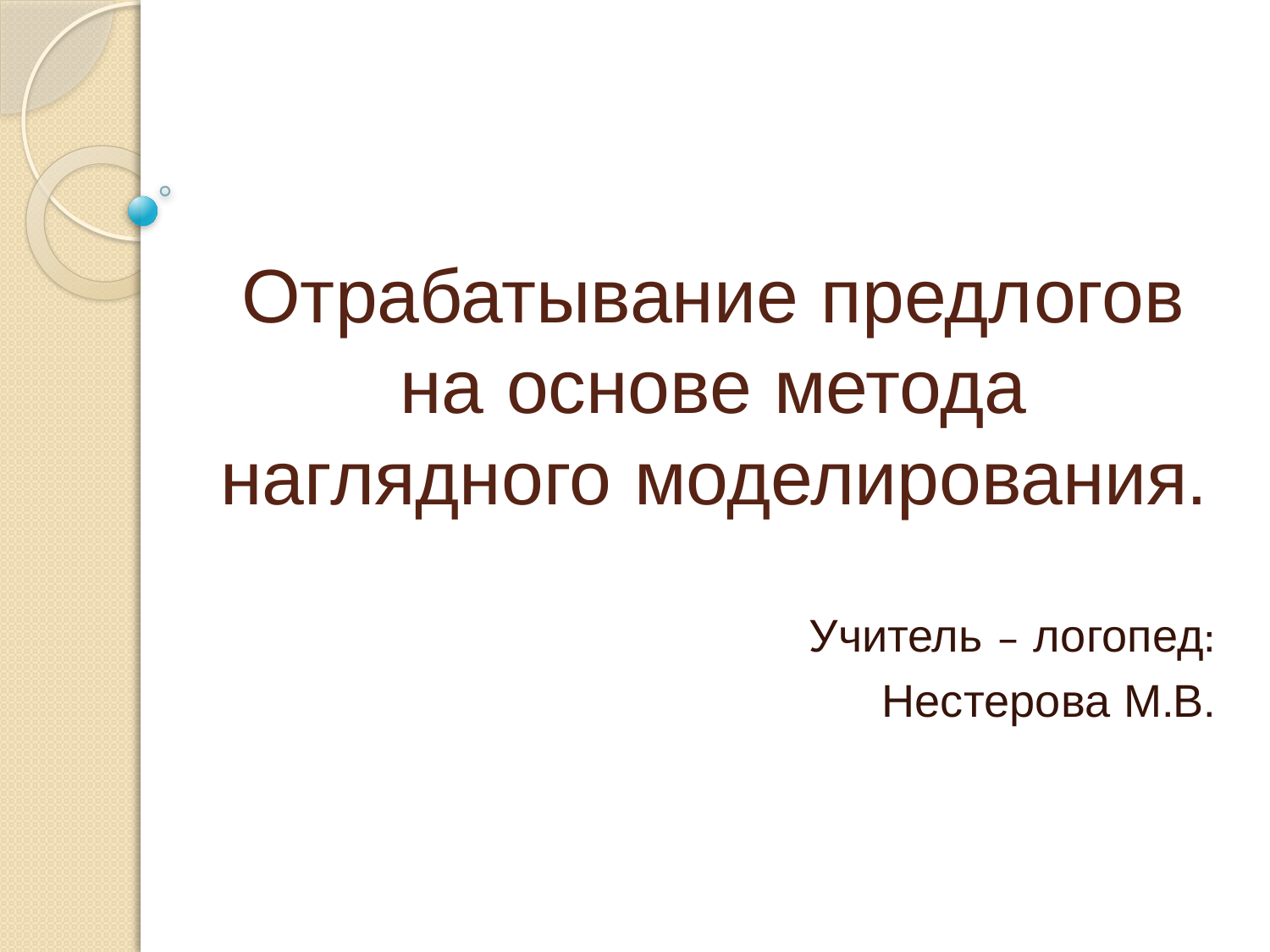

# Отрабатывание предлогов на основе метода наглядного моделирования.
Учитель – логопед:
Нестерова М.В.